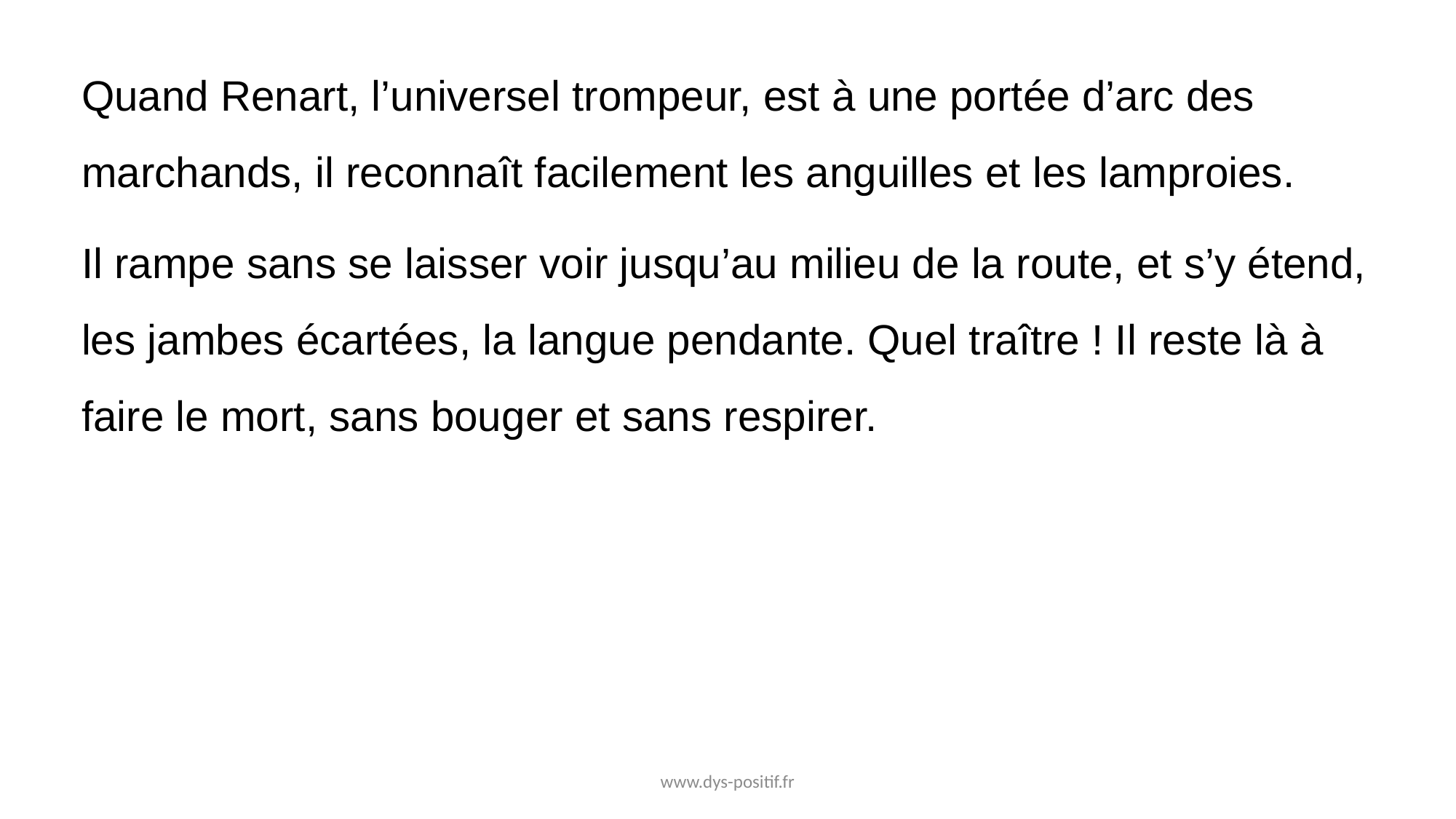

Quand Renart, l’universel trompeur, est à une portée d’arc des marchands, il reconnaît facilement les anguilles et les lamproies.
Il rampe sans se laisser voir jusqu’au milieu de la route, et s’y étend, les jambes écartées, la langue pendante. Quel traître ! Il reste là à faire le mort, sans bouger et sans respirer.

www.dys-positif.fr